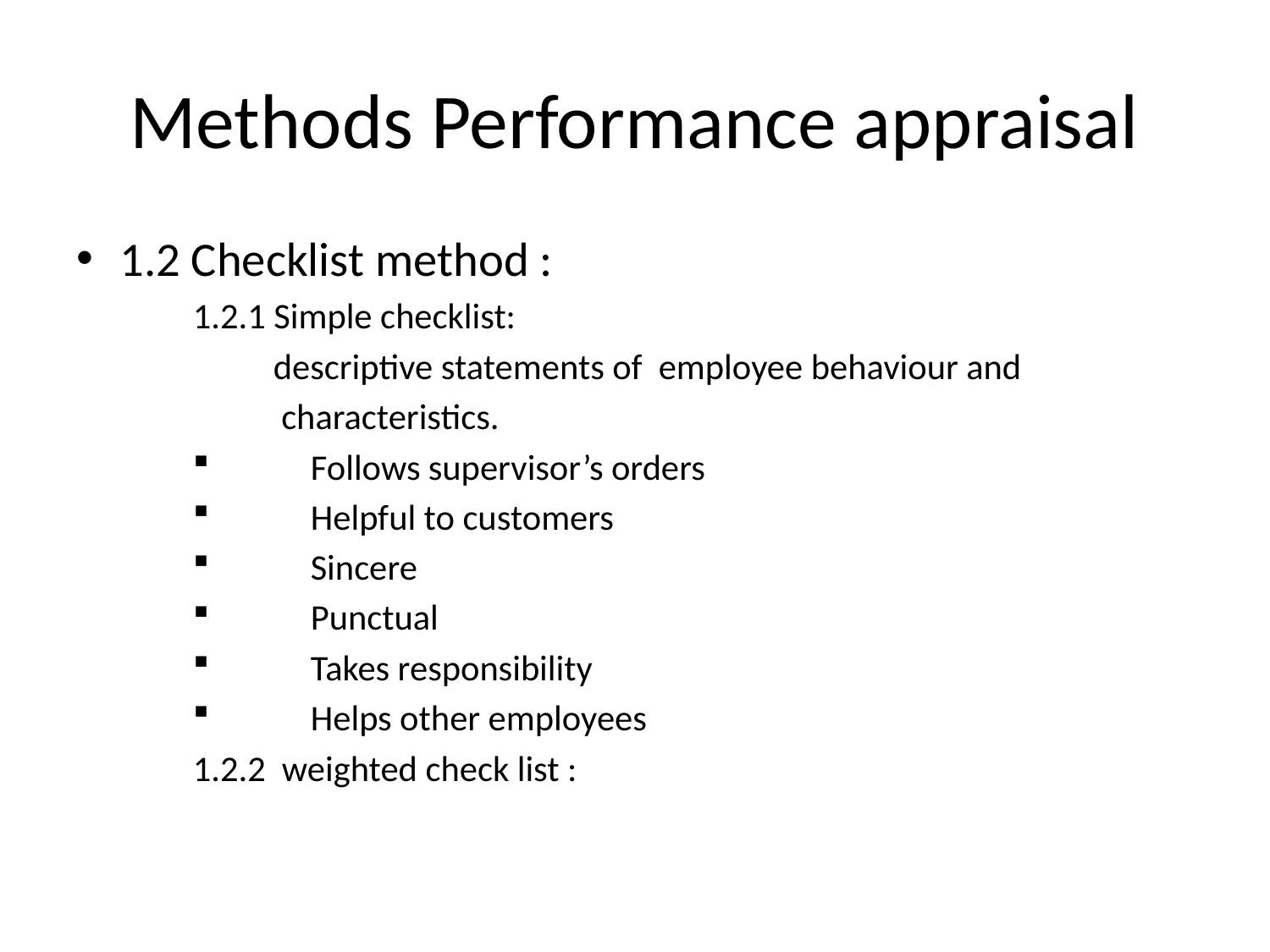

# Methods Performance appraisal
1.2 Checklist method :
1.2.1 Simple checklist:
          descriptive statements of  employee behaviour and
           characteristics.
           Follows supervisor’s orders
           Helpful to customers
           Sincere
           Punctual
           Takes responsibility
           Helps other employees
1.2.2  weighted check list :